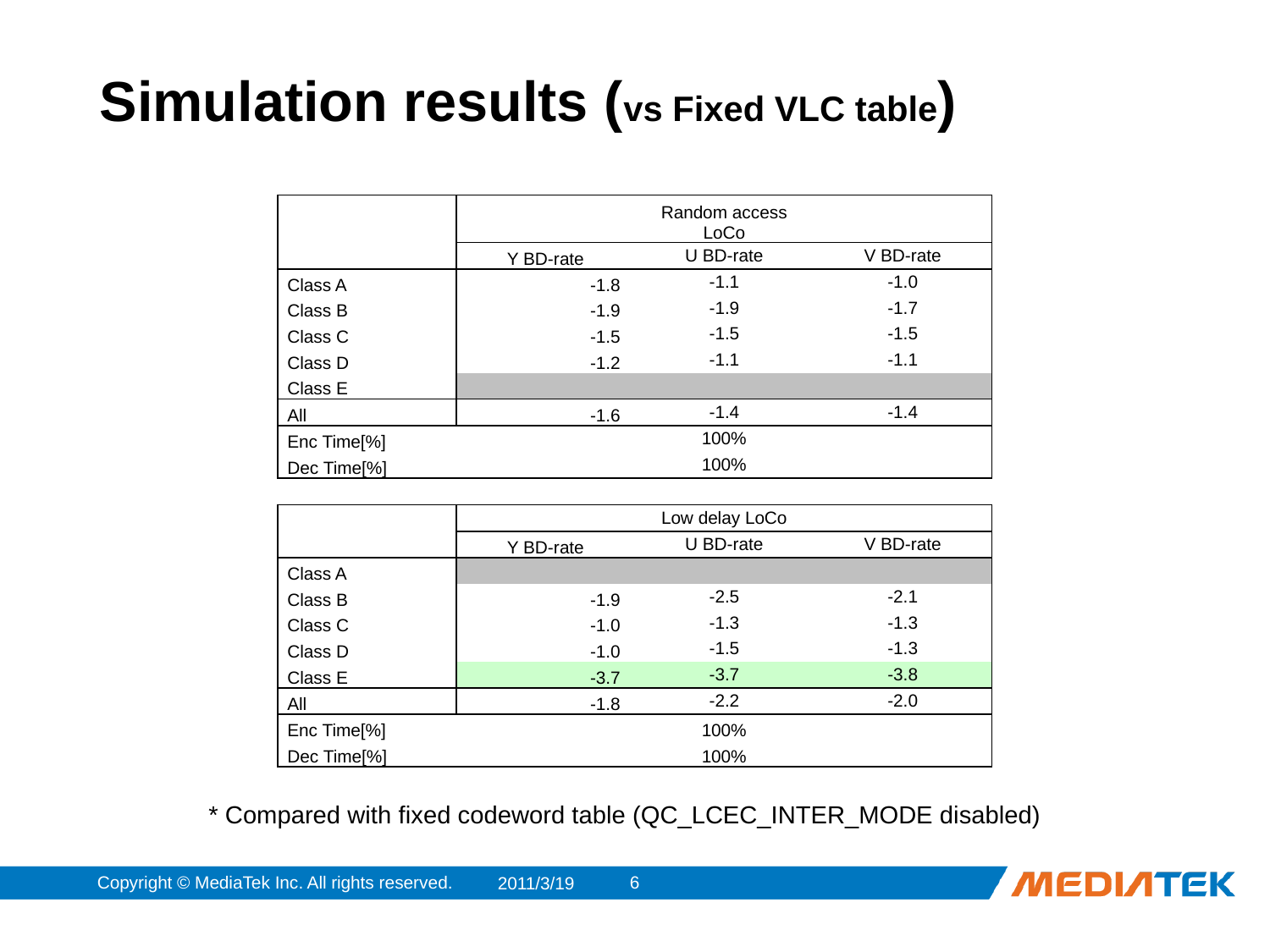

# Simulation results (vs Fixed VLC table)
|  |  |  |  |  |  |
| --- | --- | --- | --- | --- | --- |
|  |  |  | Random access LoCo |  |  |
|  |  | Y BD-rate | U BD-rate | V BD-rate |  |
|  | Class A | -1.8 | -1.1 | -1.0 |  |
|  | Class B | -1.9 | -1.9 | -1.7 |  |
|  | Class C | -1.5 | -1.5 | -1.5 |  |
|  | Class D | -1.2 | -1.1 | -1.1 |  |
|  | Class E |  |  |  |  |
|  | All | -1.6 | -1.4 | -1.4 |  |
|  | Enc Time[%] | 100% |  |  |  |
|  | Dec Time[%] | 100% |  |  |  |
|  |  |  |  |  |  |
|  |  | Low delay LoCo |  |  |  |
|  |  | Y BD-rate | U BD-rate | V BD-rate |  |
|  | Class A |  |  |  |  |
|  | Class B | -1.9 | -2.5 | -2.1 |  |
|  | Class C | -1.0 | -1.3 | -1.3 |  |
|  | Class D | -1.0 | -1.5 | -1.3 |  |
|  | Class E | -3.7 | -3.7 | -3.8 |  |
|  | All | -1.8 | -2.2 | -2.0 |  |
|  | Enc Time[%] | 100% |  |  |  |
|  | Dec Time[%] | 100% |  |  |  |
|  |  |  |  |  |  |
* Compared with fixed codeword table (QC_LCEC_INTER_MODE disabled)
Copyright © MediaTek Inc. All rights reserved.
6
2011/3/19